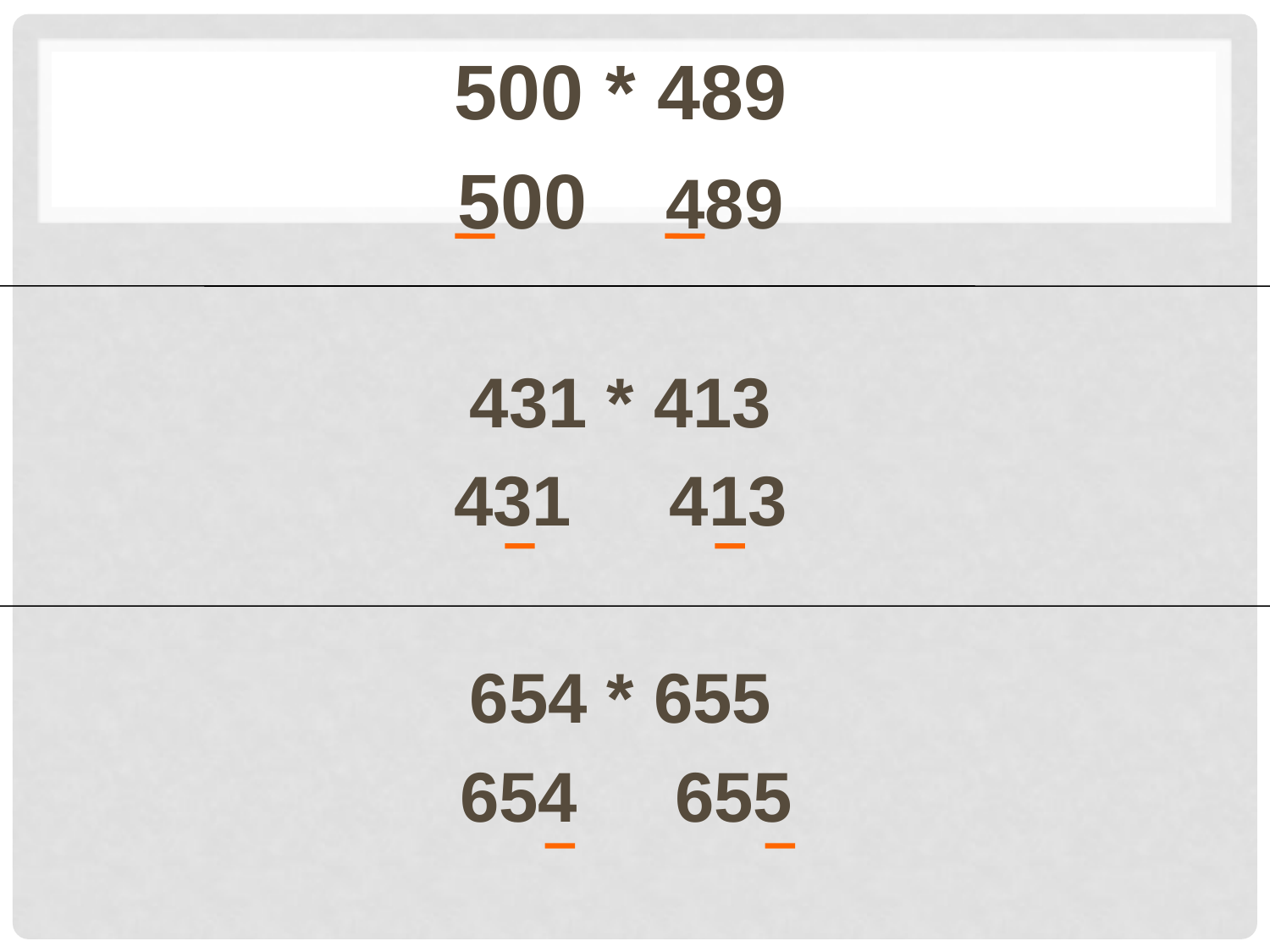

500 * 489
500    489

431 * 413
431     413

654 * 655
 654     655